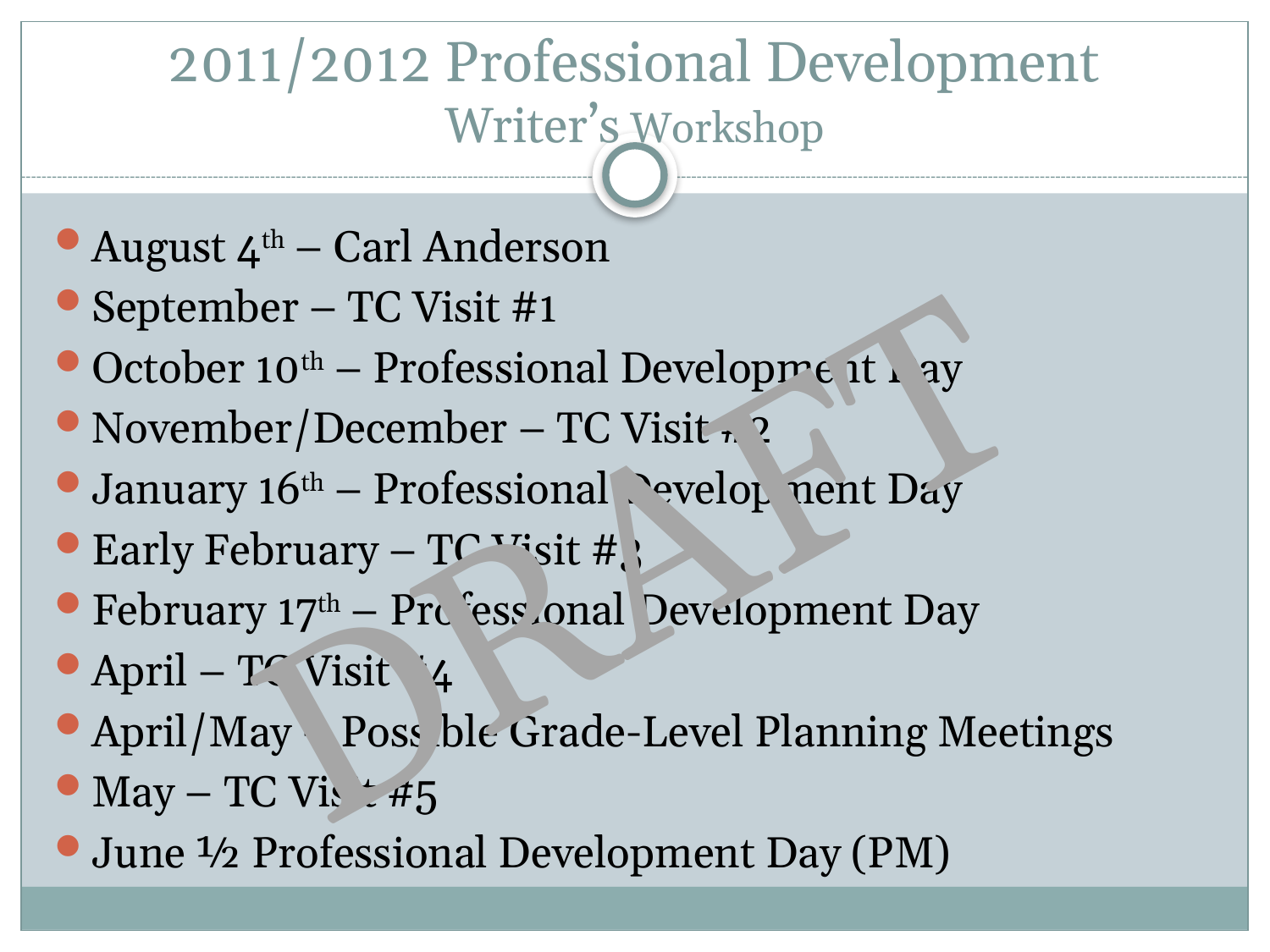

# 2011/2012 Professional Development Writer’s Workshop
August 4th – Carl Anderson
September – TC Visit #1
October 10th – Professional Development Day
November/December – TC Visit #2
January 16th – Professional Development Day
Early February – TC Visit #3
February 17th – Professional Development Day
April – TC Visit #4
April/May – Possible Grade-Level Planning Meetings
May – TC Visit #5
June ½ Professional Development Day (PM)

DRAFT